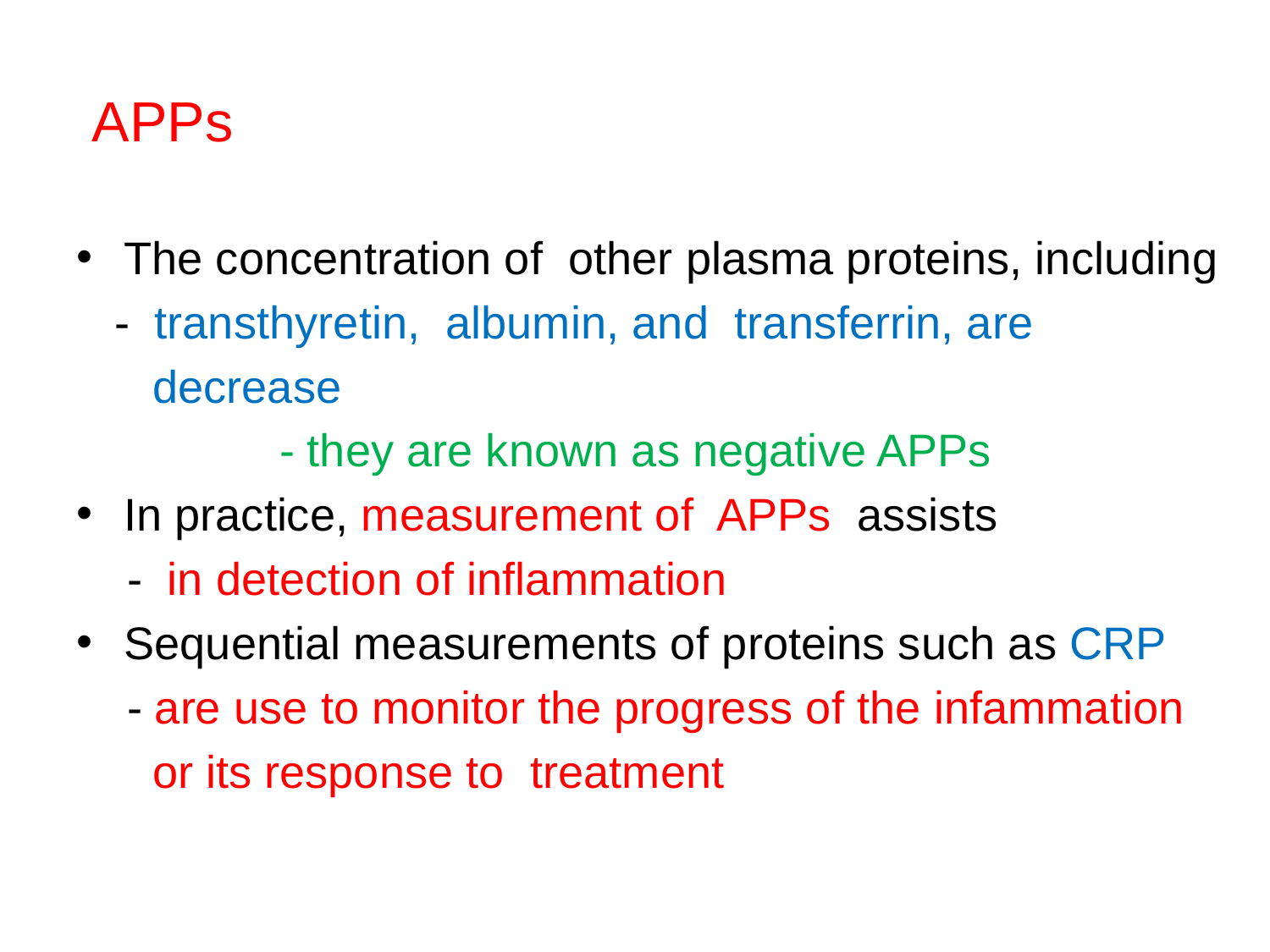

# APPs
The concentration of  other plasma proteins, including
   -  transthyretin,  albumin, and  transferrin, are
      decrease
                - they are known as negative APPs
In practice, measurement of  APPs  assists
    -  in detection of inflammation
Sequential measurements of proteins such as CRP
    - are use to monitor the progress of the infammation
      or its response to  treatment